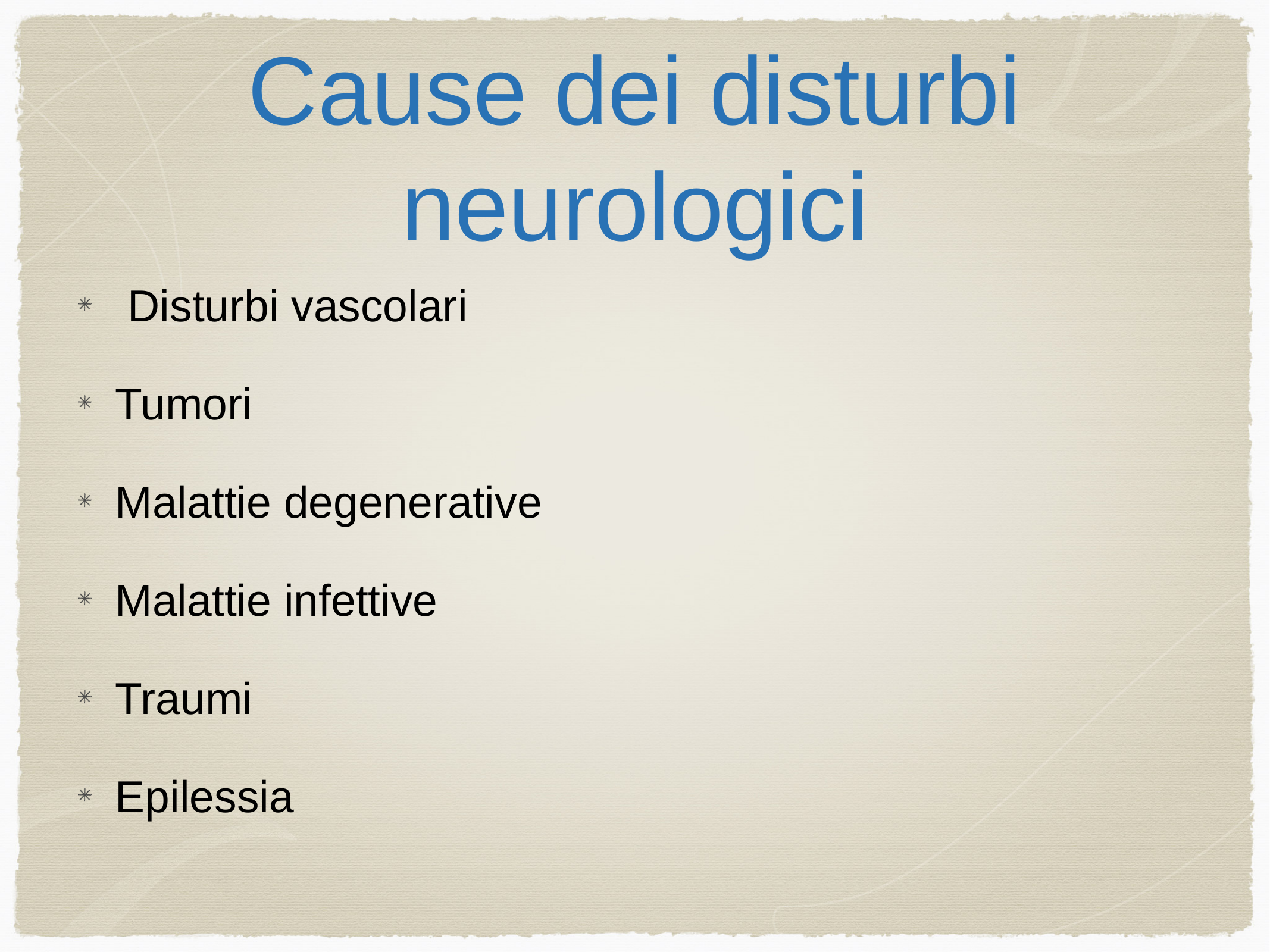

# Cause dei disturbi neurologici
 Disturbi vascolari
Tumori
Malattie degenerative
Malattie infettive
Traumi
Epilessia